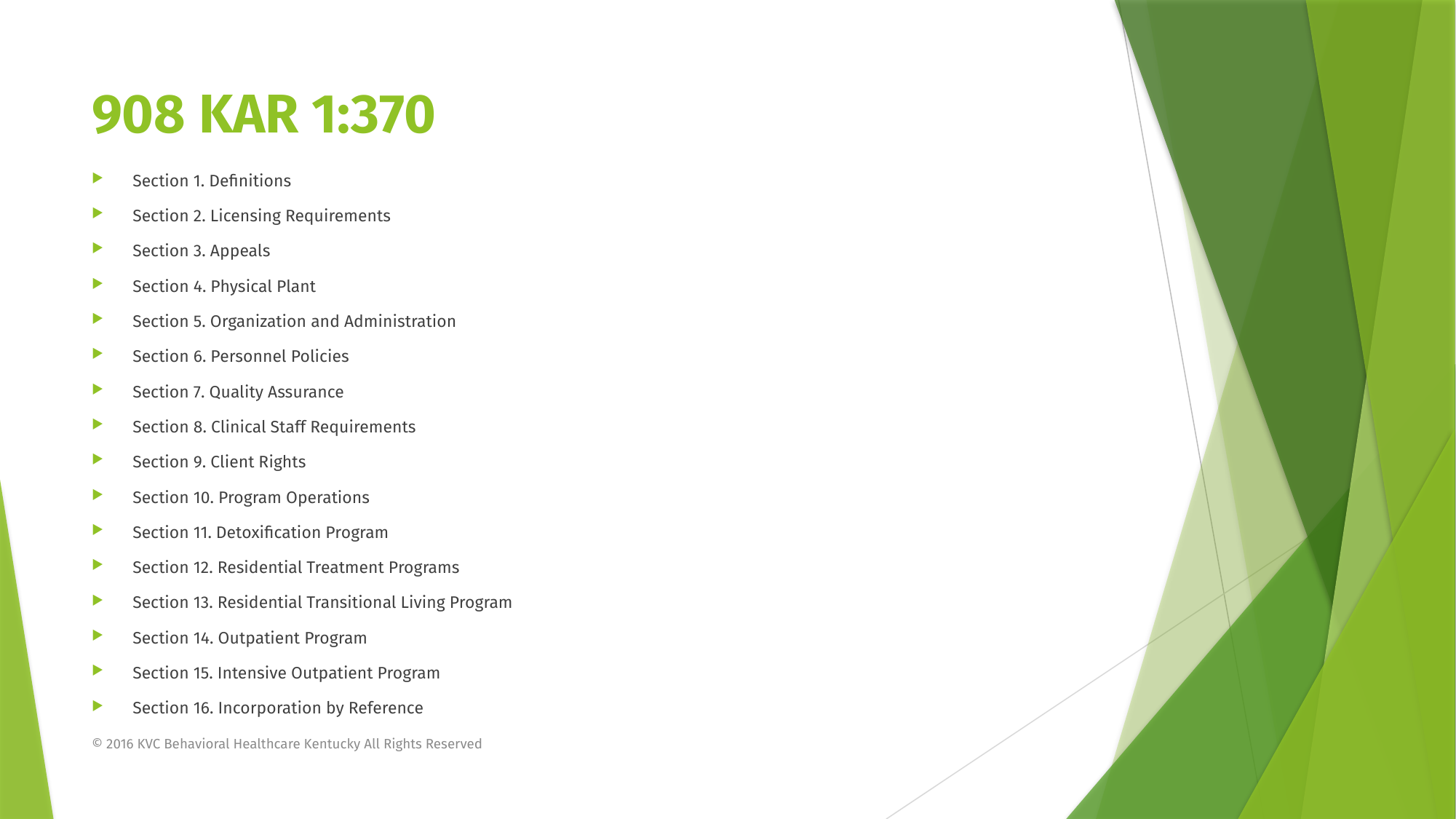

# 908 KAR 1:370
Section 1. Definitions
Section 2. Licensing Requirements
Section 3. Appeals
Section 4. Physical Plant
Section 5. Organization and Administration
Section 6. Personnel Policies
Section 7. Quality Assurance
Section 8. Clinical Staff Requirements
Section 9. Client Rights
Section 10. Program Operations
Section 11. Detoxification Program
Section 12. Residential Treatment Programs
Section 13. Residential Transitional Living Program
Section 14. Outpatient Program
Section 15. Intensive Outpatient Program
Section 16. Incorporation by Reference
© 2016 KVC Behavioral Healthcare Kentucky All Rights Reserved